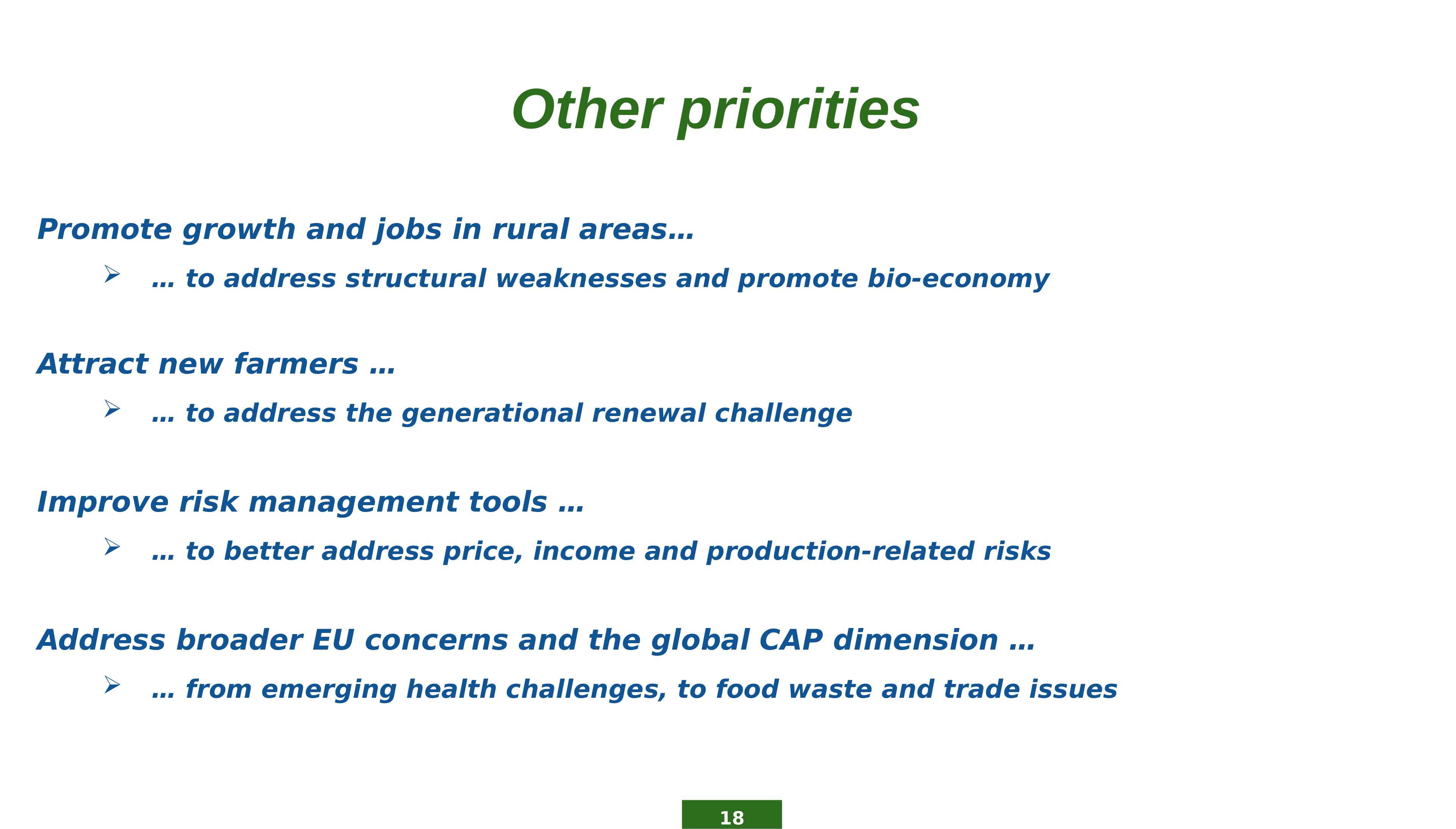

# Other priorities

Promote growth and jobs in rural areas…

… to address structural weaknesses and promote bio-economy

Attract new farmers …

… to address the generational renewal challenge

Improve risk management tools …

… to better address price, income and production-related risks

Address broader EU concerns and the global CAP dimension …

… from emerging health challenges, to food waste and trade issues
18
18